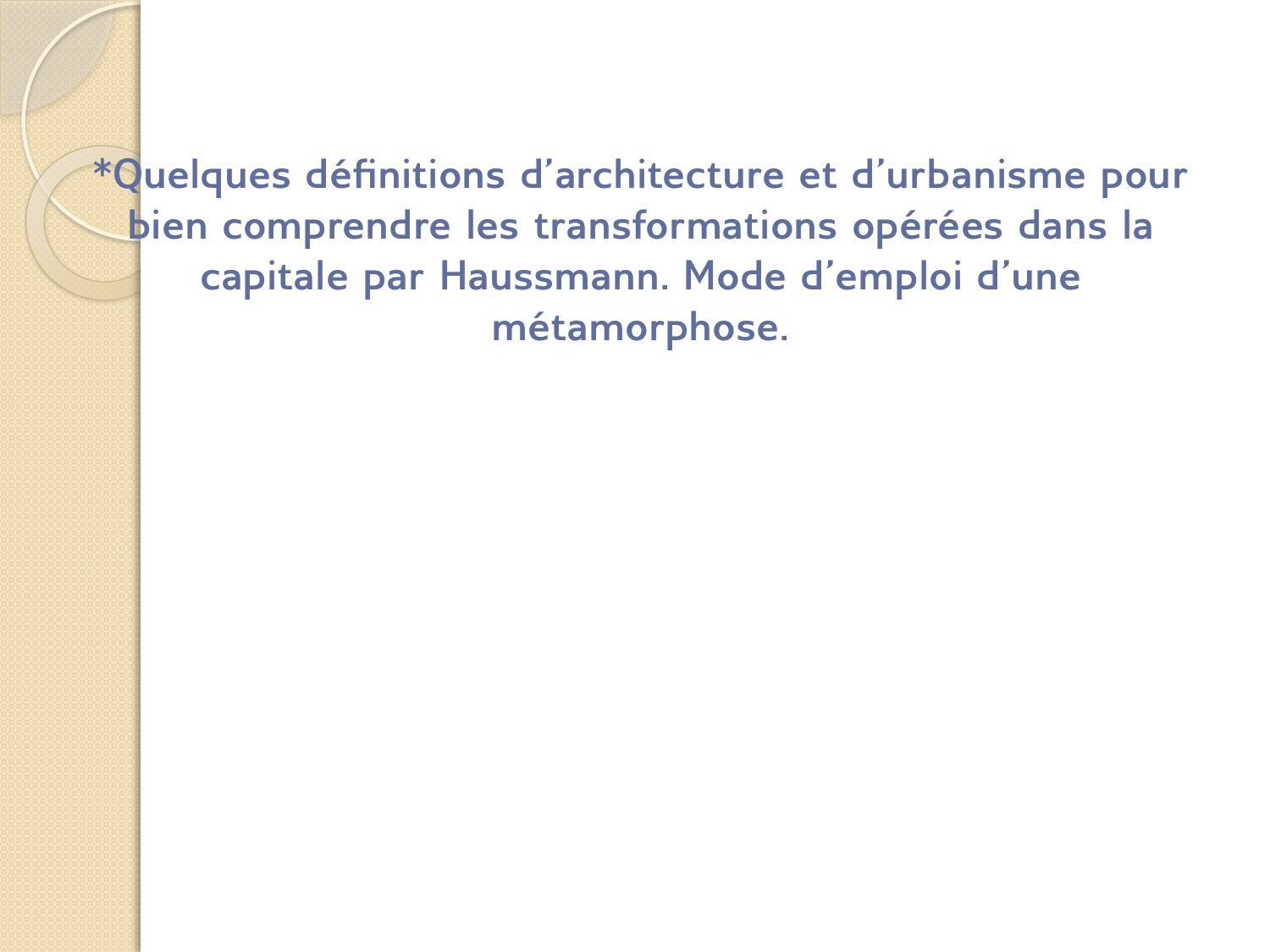

# *Quelques définitions d’architecture et d’urbanisme pour bien comprendre les transformations opérées dans la capitale par Haussmann. Mode d’emploi d’une métamorphose.